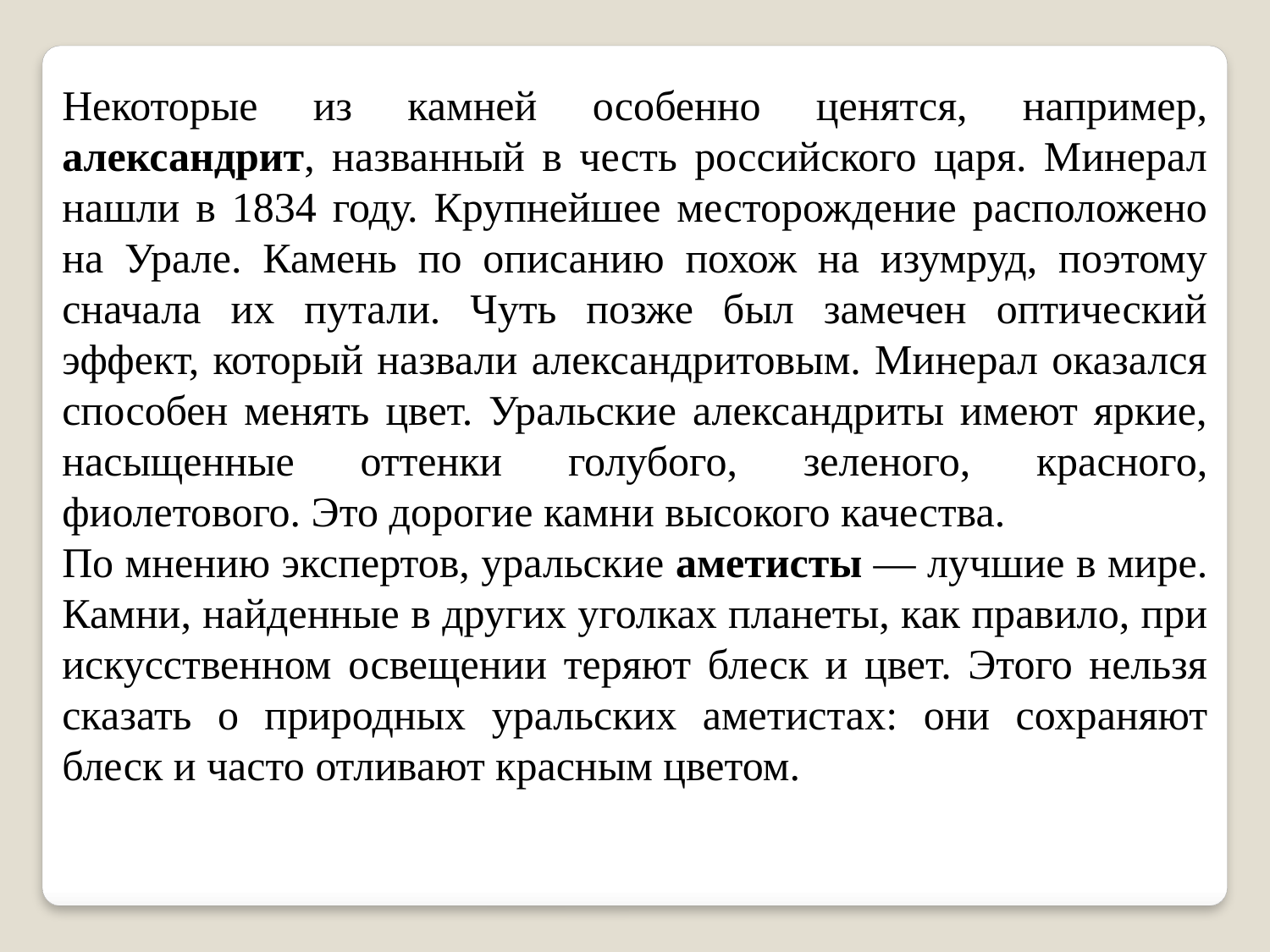

Некоторые из камней особенно ценятся, например, александрит, названный в честь российского царя. Минерал нашли в 1834 году. Крупнейшее месторождение расположено на Урале. Камень по описанию похож на изумруд, поэтому сначала их путали. Чуть позже был замечен оптический эффект, который назвали александритовым. Минерал оказался способен менять цвет. Уральские александриты имеют яркие, насыщенные оттенки голубого, зеленого, красного, фиолетового. Это дорогие камни высокого качества.
По мнению экспертов, уральские аметисты — лучшие в мире. Камни, найденные в других уголках планеты, как правило, при искусственном освещении теряют блеск и цвет. Этого нельзя сказать о природных уральских аметистах: они сохраняют блеск и часто отливают красным цветом.